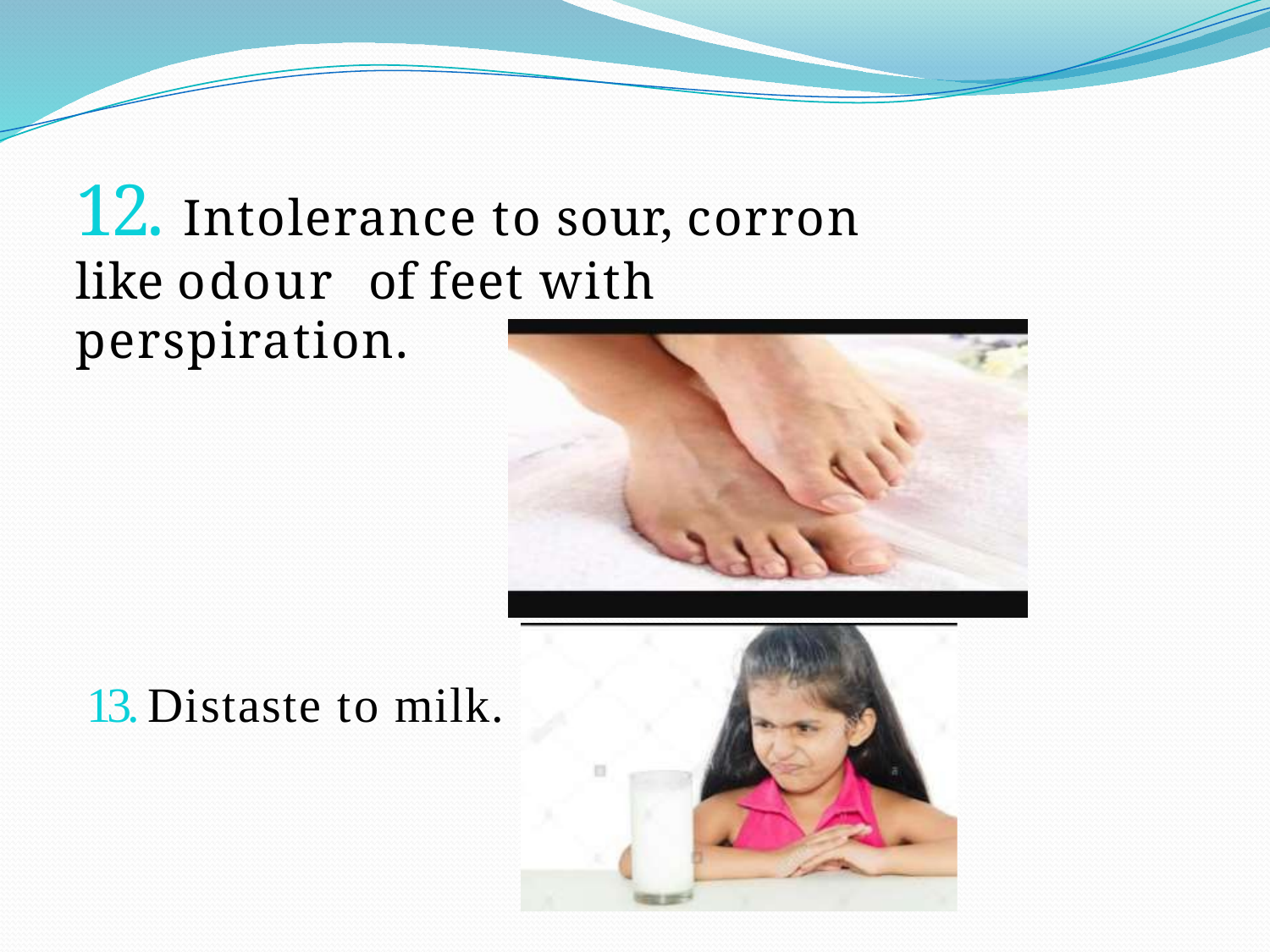

12. Intolerance to sour, corron like odour  of feet with perspiration.

13. Distaste to milk.